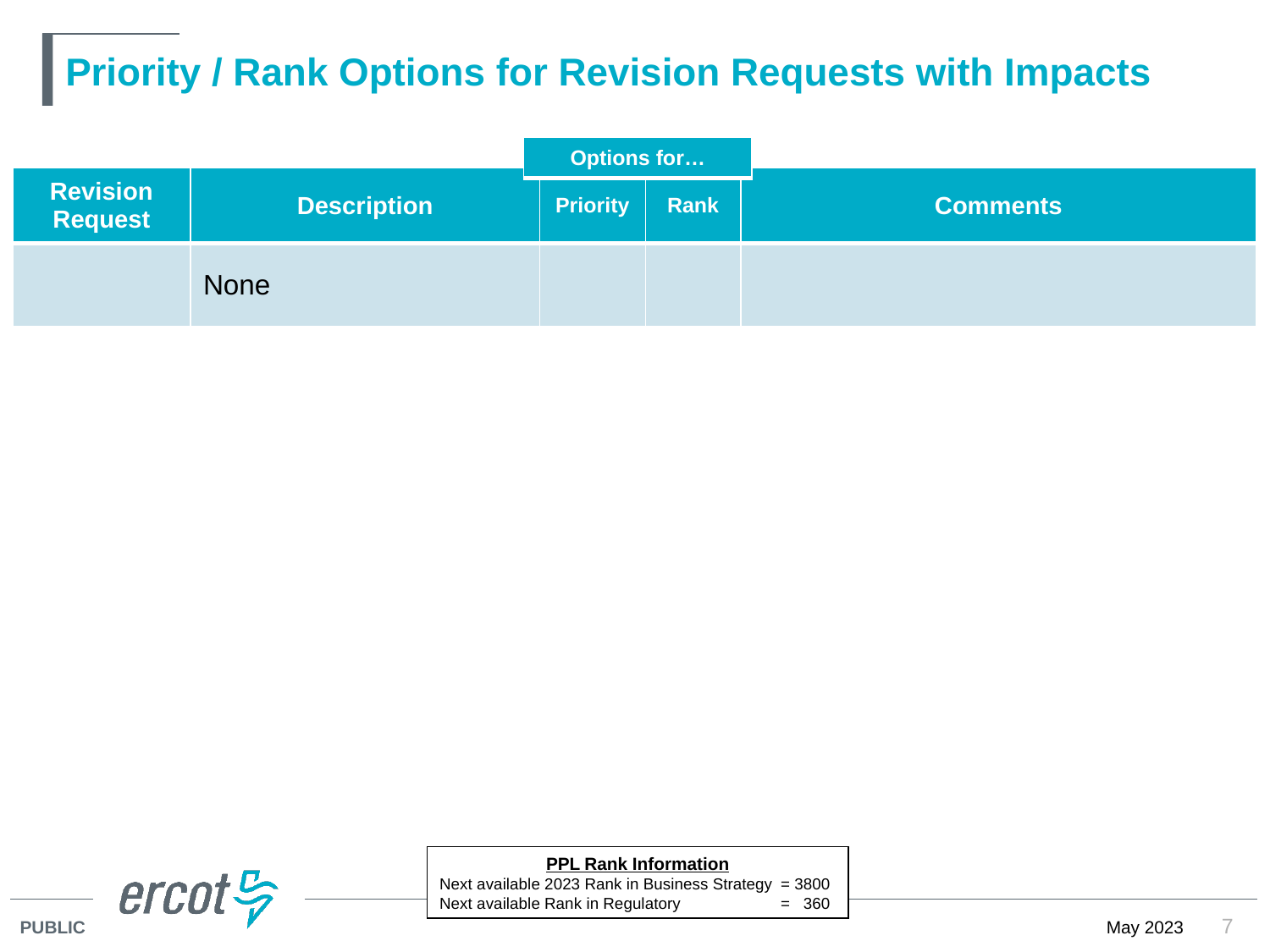

# Priority / Rank Options for Revision Requests with Impacts
| Options for… |
| --- |
| Revision Request | Description | Priority | Rank | Comments |
| --- | --- | --- | --- | --- |
|  | None |  |  |  |
PPL Rank Information
Next available 2023 Rank in Business Strategy 	= 3800
Next available Rank in Regulatory	=   360
7